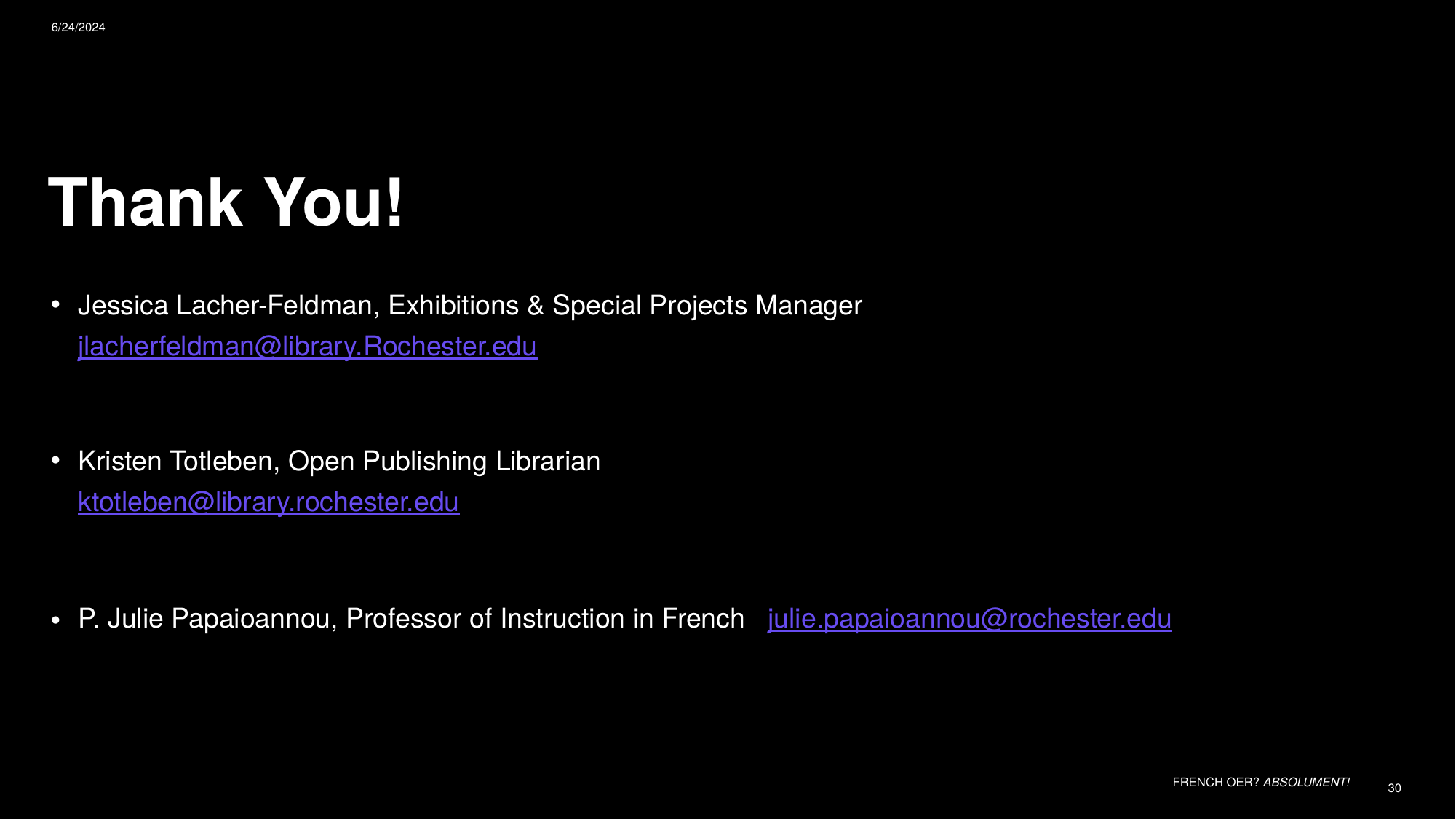

6/24/2024
# Thank You!
Jessica Lacher-Feldman, Exhibitions & Special Projects Manager jlacherfeldman@library.Rochester.edu

Kristen Totleben, Open Publishing Librarian                           
ktotleben@library.rochester.edu

P. Julie Papaioannou, Professor of Instruction in French   julie.papaioannou@rochester.edu
FRENCH OER? ABSOLUMENT!

30